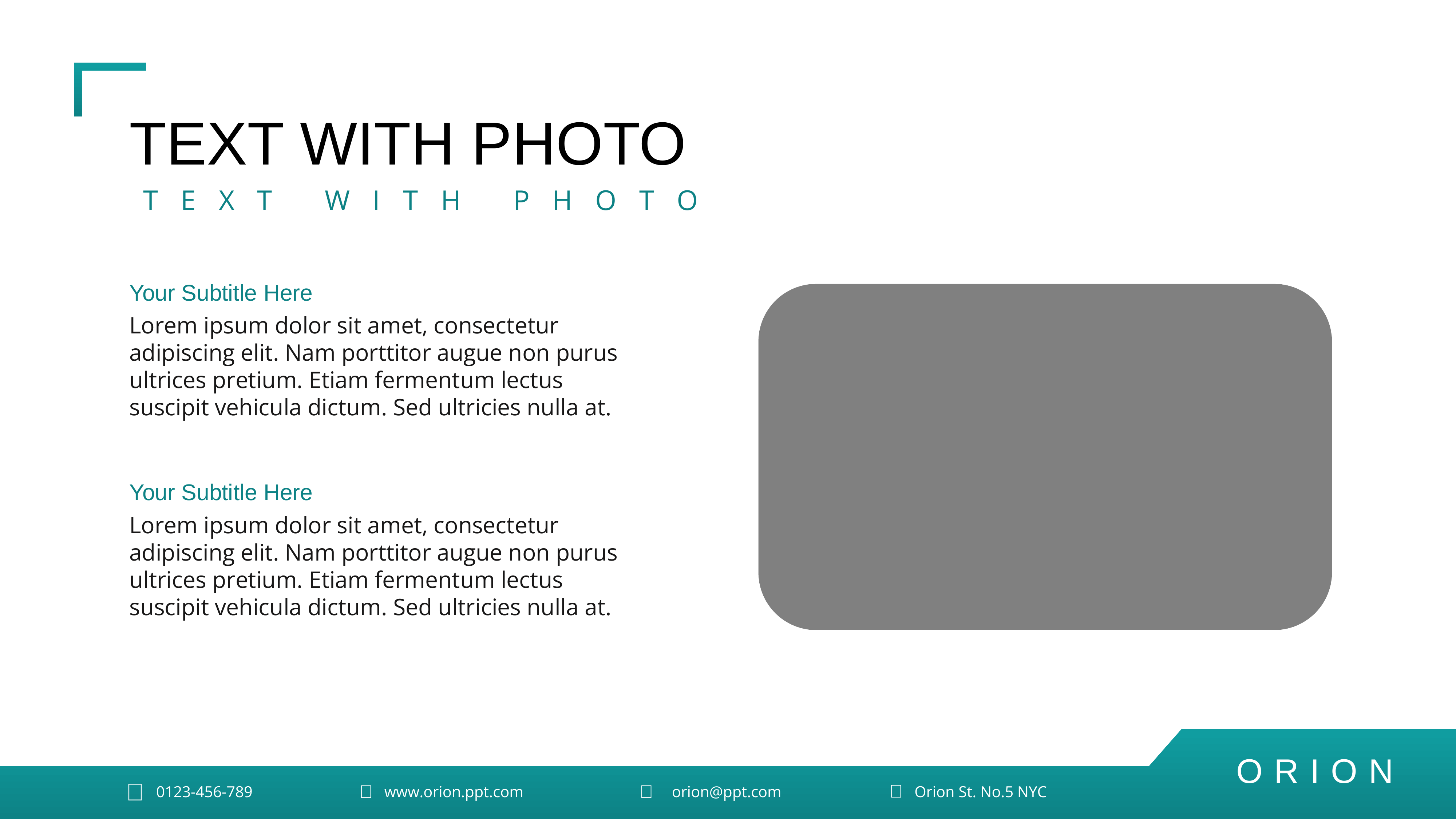

TEXT WITH PHOTO
TEXT WITH PHOTO
Your Subtitle Here

Lorem ipsum dolor sit amet, consectetur adipiscing elit. Nam porttitor augue non purus ultrices pretium. Etiam fermentum lectus suscipit vehicula dictum. Sed ultricies nulla at.
Your Subtitle Here
Lorem ipsum dolor sit amet, consectetur adipiscing elit. Nam porttitor augue non purus ultrices pretium. Etiam fermentum lectus suscipit vehicula dictum. Sed ultricies nulla at.